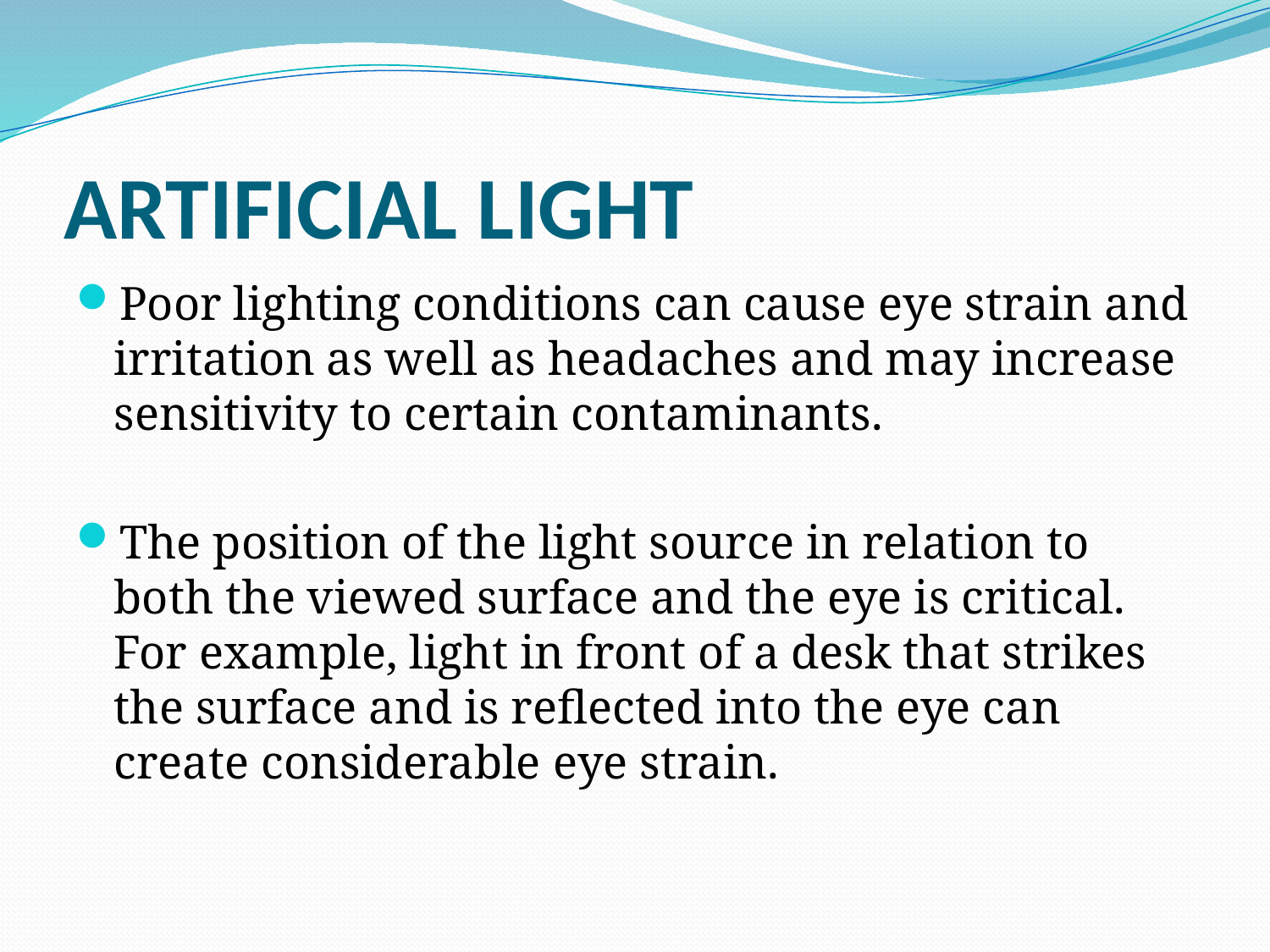

# ARTIFICIAL LIGHT
Poor lighting conditions can cause eye strain and irritation as well as headaches and may increase sensitivity to certain contaminants.

The position of the light source in relation to both the viewed surface and the eye is critical. For example, light in front of a desk that strikes the surface and is reflected into the eye can create considerable eye strain.